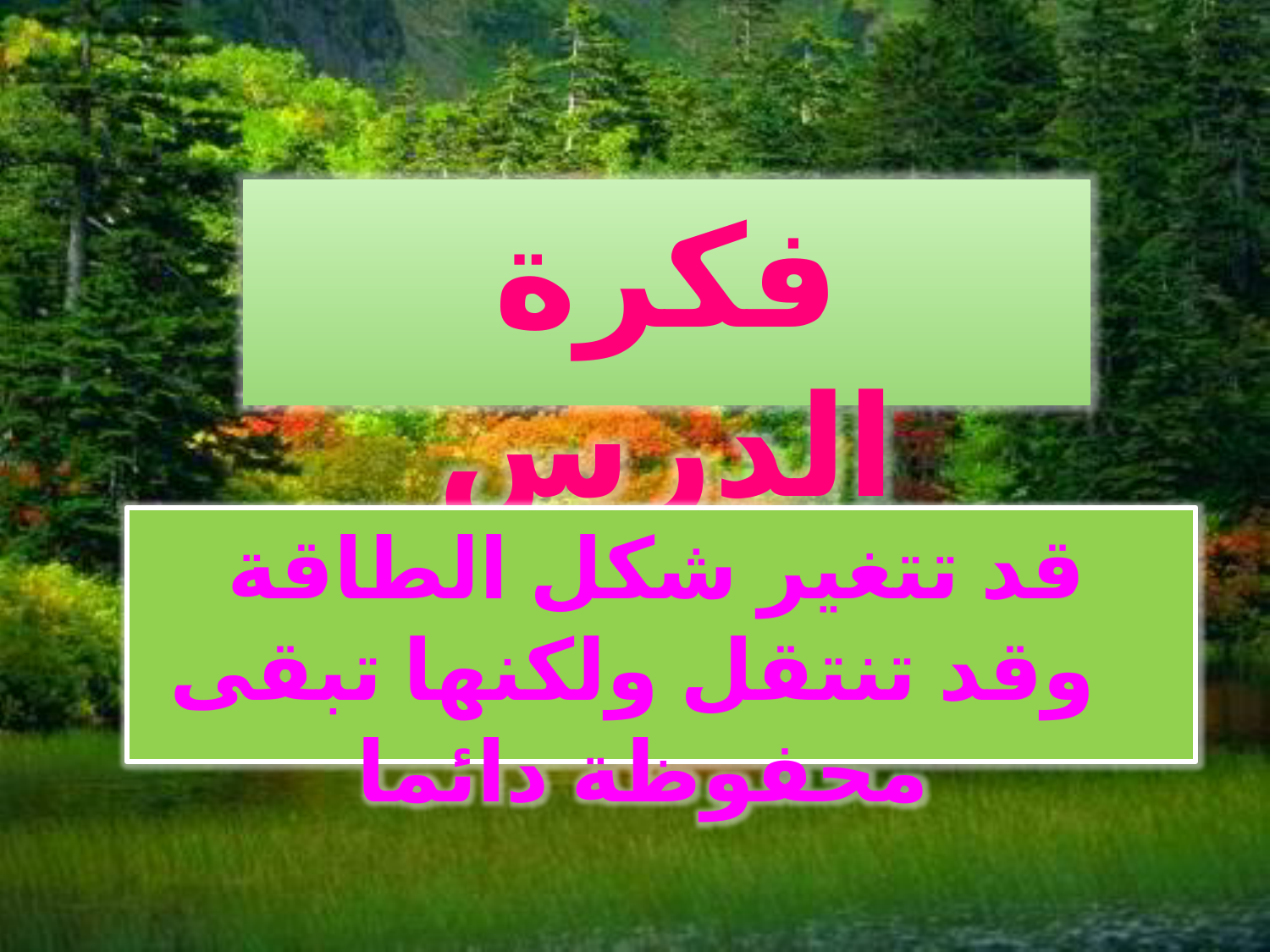

فكرة الدرس
قد تتغير شكل الطاقة وقد تنتقل ولكنها تبقى محفوظة دائما